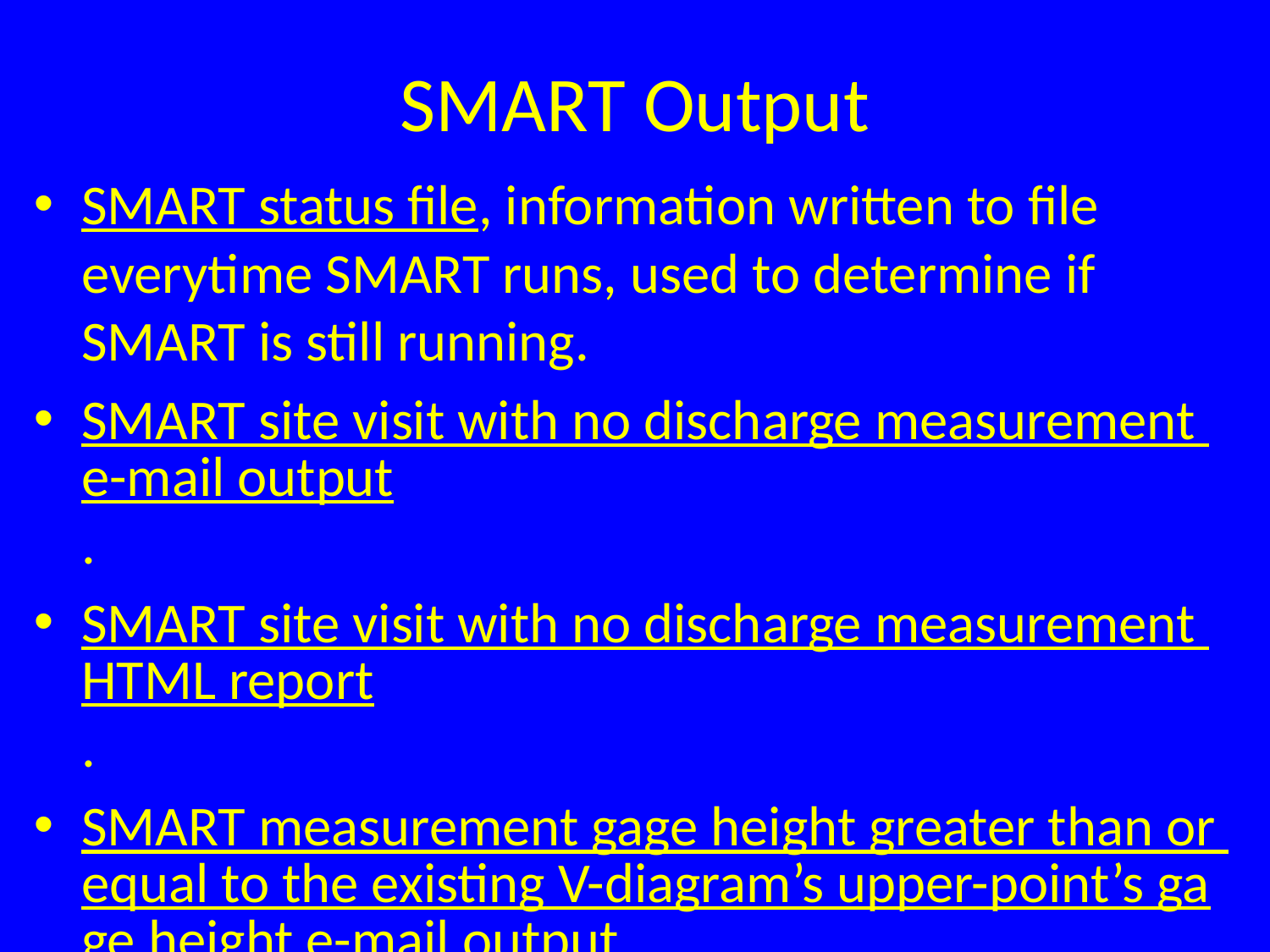

# SMART Output
SMART status file, information written to file everytime SMART runs, used to determine if SMART is still running.
SMART site visit with no discharge measurement e-mail output.
SMART site visit with no discharge measurement HTML report.
SMART measurement gage height greater than or equal to the existing V-diagram’s upper-point’s gage height e-mail output.